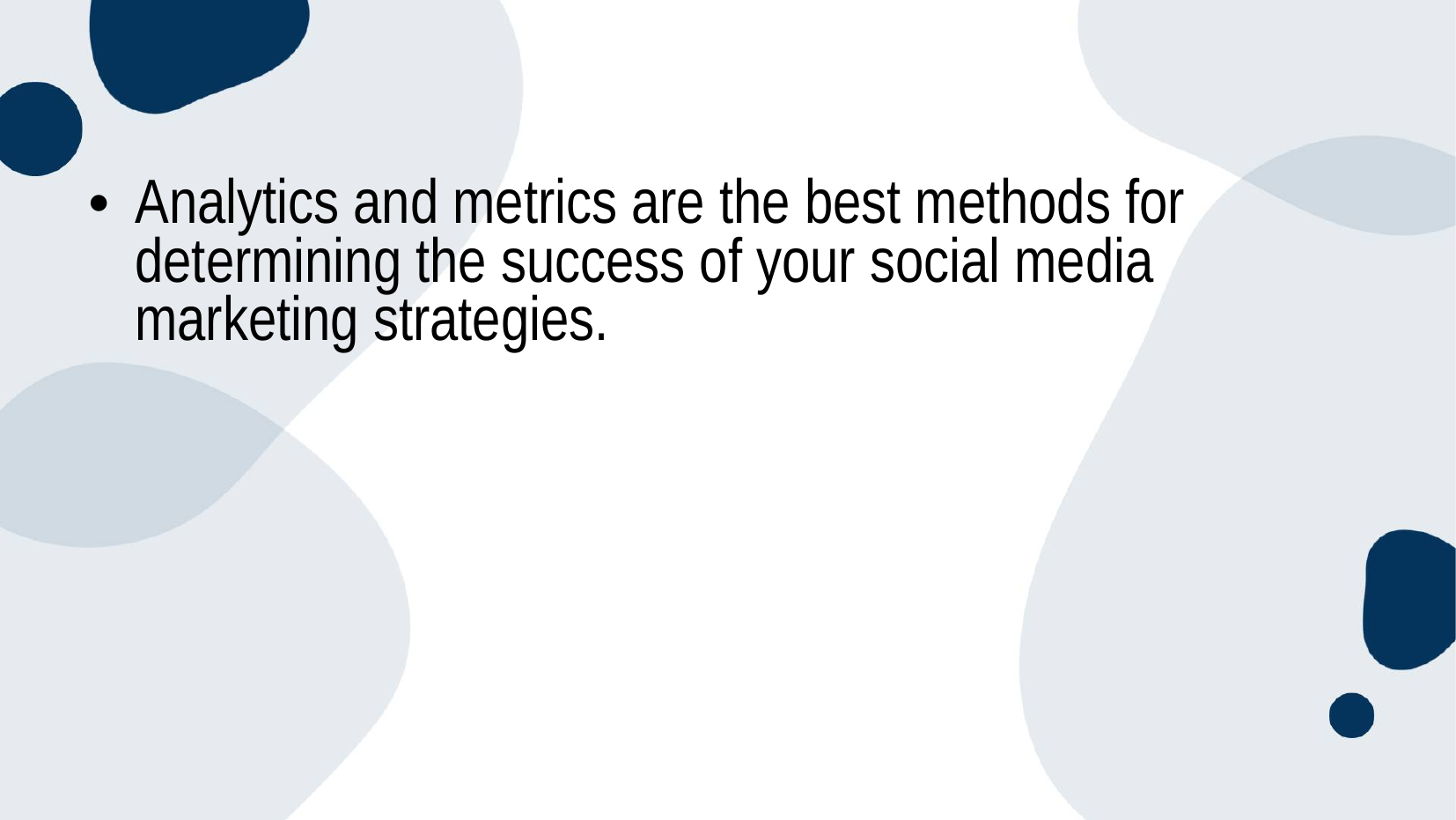

Analytics and metrics are the best methods for determining the success of your social media marketing strategies.